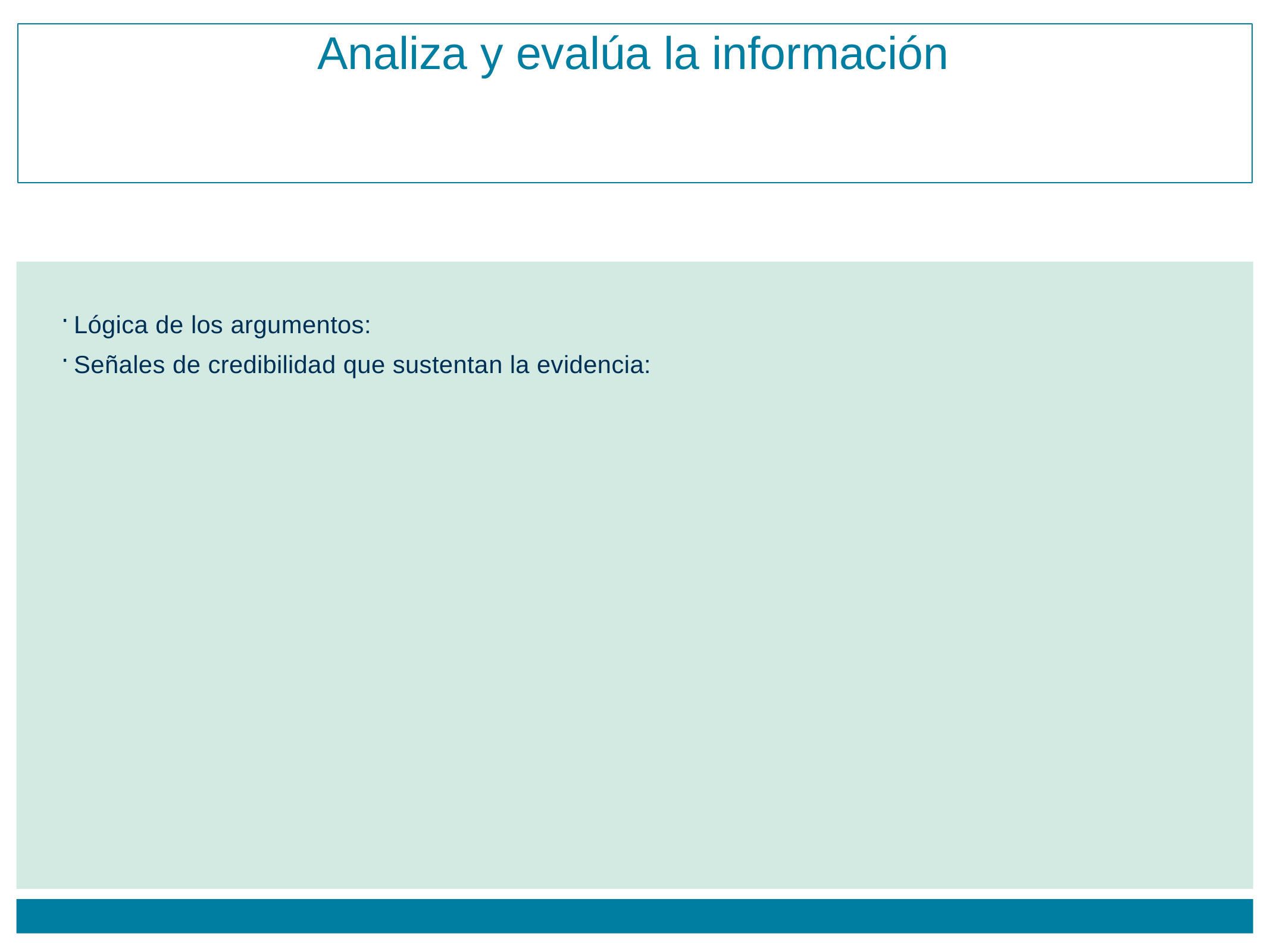

# Analiza y evalúa la información
Lógica de los argumentos:
Señales de credibilidad que sustentan la evidencia: